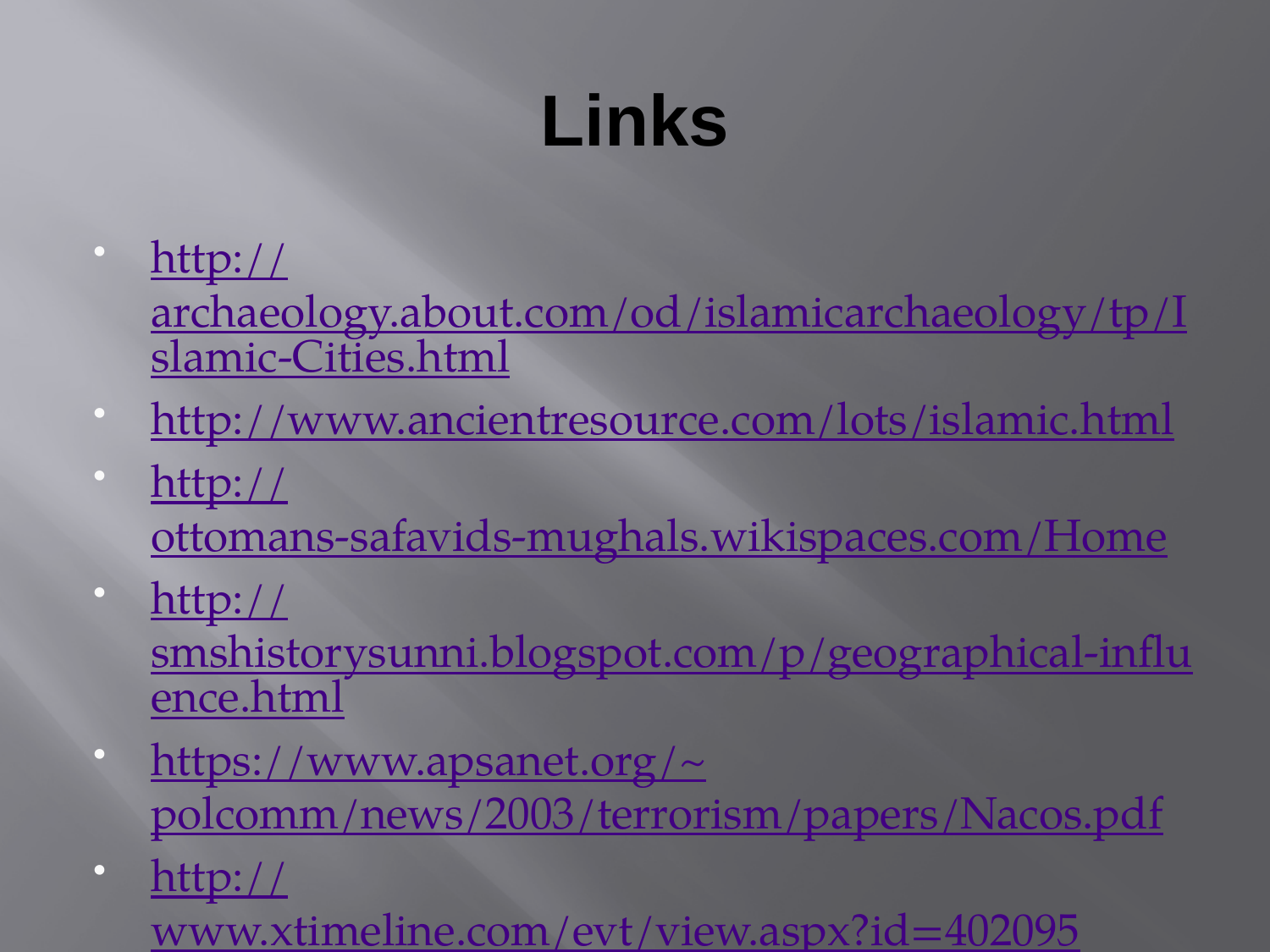

# Links
http://archaeology.about.com/od/islamicarchaeology/tp/Islamic-Cities.html
http://www.ancientresource.com/lots/islamic.html
http://ottomans-safavids-mughals.wikispaces.com/Home
http://smshistorysunni.blogspot.com/p/geographical-influence.html
https://www.apsanet.org/~polcomm/news/2003/terrorism/papers/Nacos.pdf
http://www.xtimeline.com/evt/view.aspx?id=402095